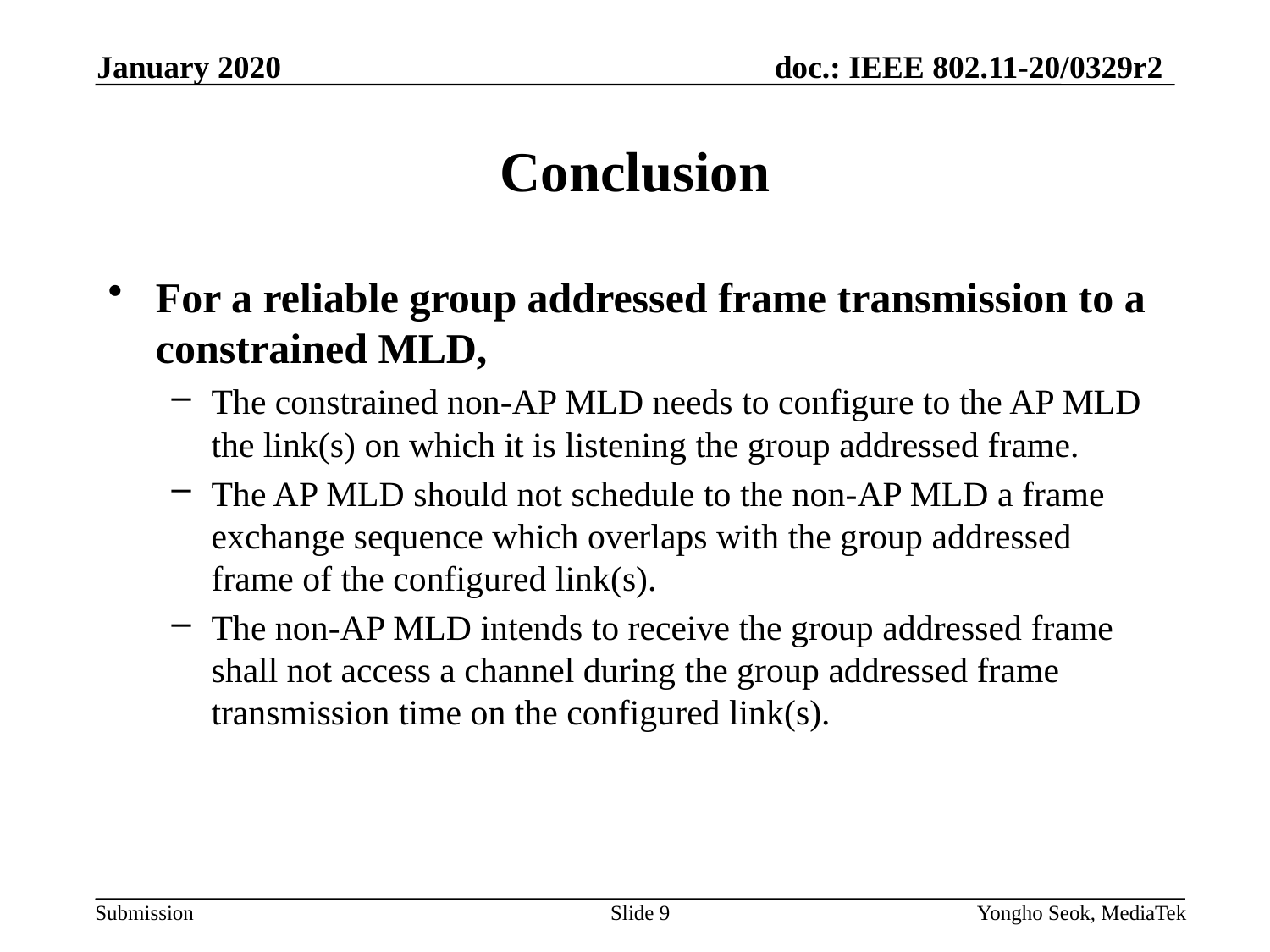

January 2020
# Conclusion
For a reliable group addressed frame transmission to a constrained MLD,
The constrained non-AP MLD needs to configure to the AP MLD the link(s) on which it is listening the group addressed frame.
The AP MLD should not schedule to the non-AP MLD a frame exchange sequence which overlaps with the group addressed frame of the configured link(s).
The non-AP MLD intends to receive the group addressed frame shall not access a channel during the group addressed frame transmission time on the configured link(s).

Slide 9
Yongho Seok, MediaTek